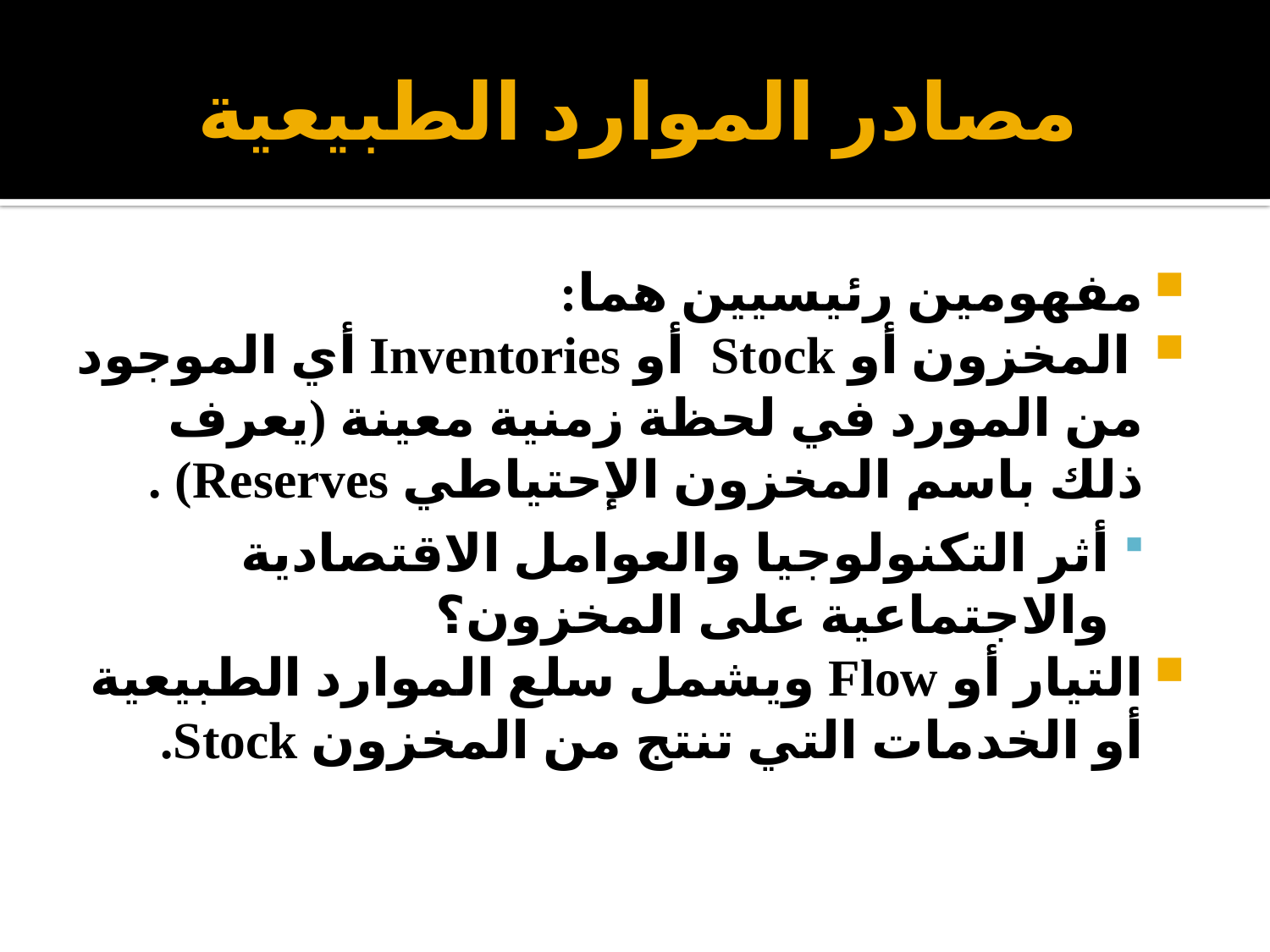

# مصادر الموارد الطبيعية
مفهومين رئيسيين هما:
 المخزون أو Stock  أو Inventories أي الموجود من المورد في لحظة زمنية معينة (يعرف ذلك باسم المخزون الإحتياطي Reserves) .
أثر التكنولوجيا والعوامل الاقتصادية والاجتماعية على المخزون؟
التيار أو Flow ويشمل سلع الموارد الطبيعية أو الخدمات التي تنتج من المخزون Stock.